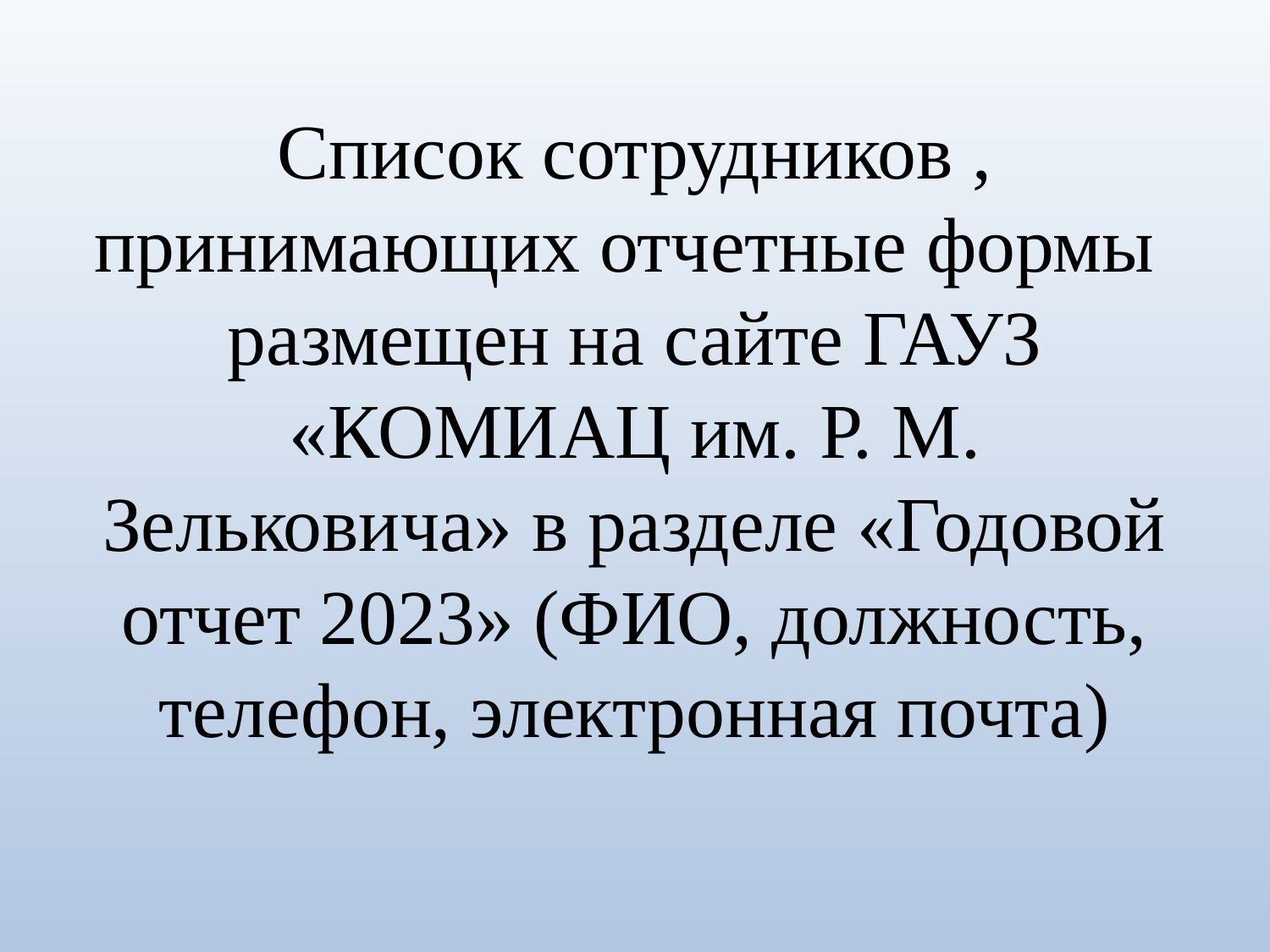

# Список сотрудников , принимающих отчетные формы  размещен на сайте ГАУЗ «КОМИАЦ им. Р. М. Зельковича» в разделе «Годовой отчет 2023» (ФИО, должность, телефон, электронная почта)